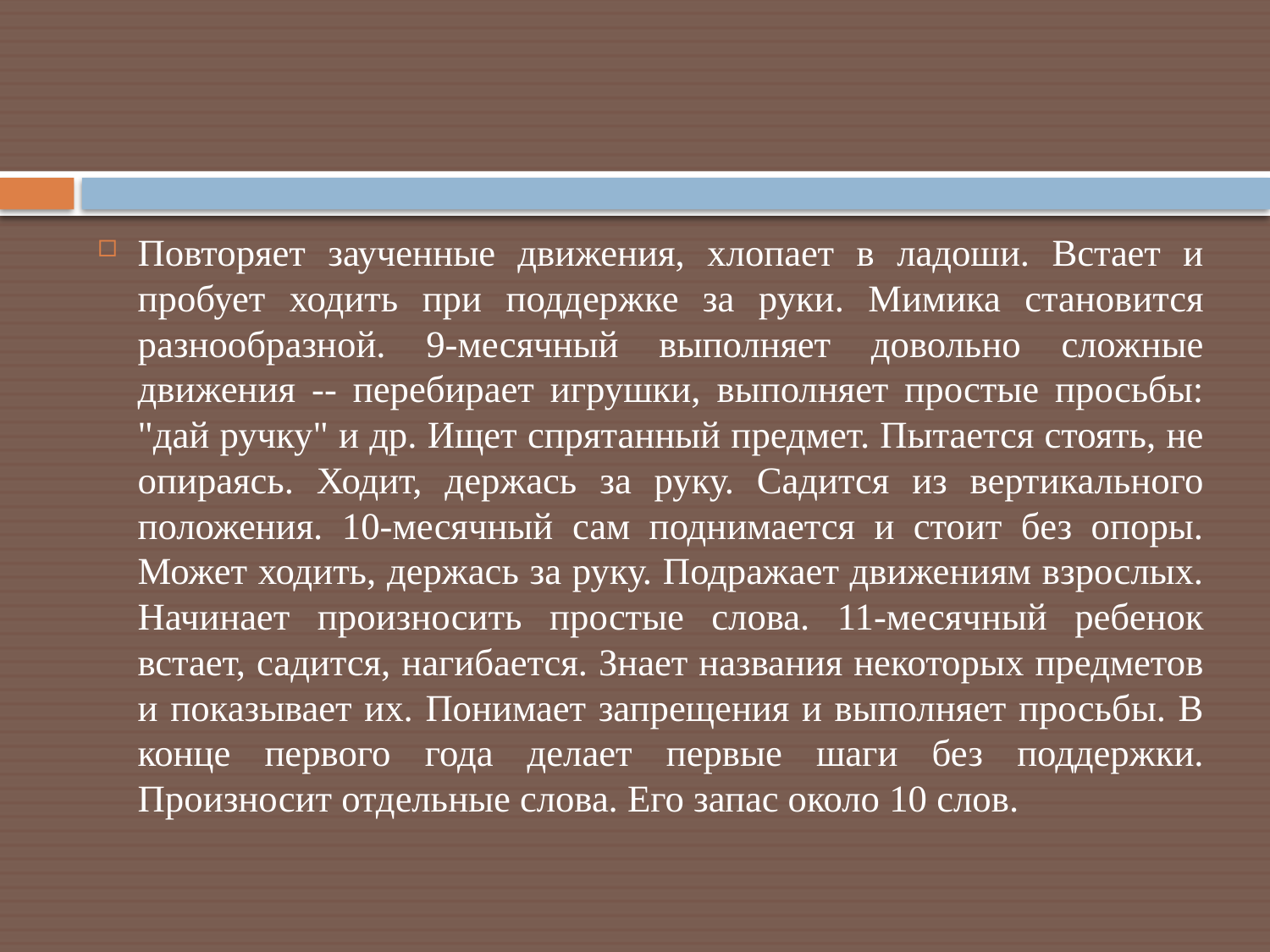

Повторяет заученные движения, хлопает в ладоши. Встает и пробует ходить при поддержке за руки. Мимика становится разнообразной. 9-месячный выполняет довольно сложные движения -- перебирает игрушки, выполняет простые просьбы: "дай ручку" и др. Ищет спрятанный предмет. Пытается стоять, не опираясь. Ходит, держась за руку. Садится из вертикального положения. 10-месячный сам поднимается и стоит без опоры. Может ходить, держась за руку. Подражает движениям взрослых. Начинает произносить простые слова. 11-месячный ребенок встает, садится, нагибается. Знает названия некоторых предметов и показывает их. Понимает запрещения и выполняет просьбы. В конце первого года делает первые шаги без поддержки. Произносит отдельные слова. Его запас около 10 слов.